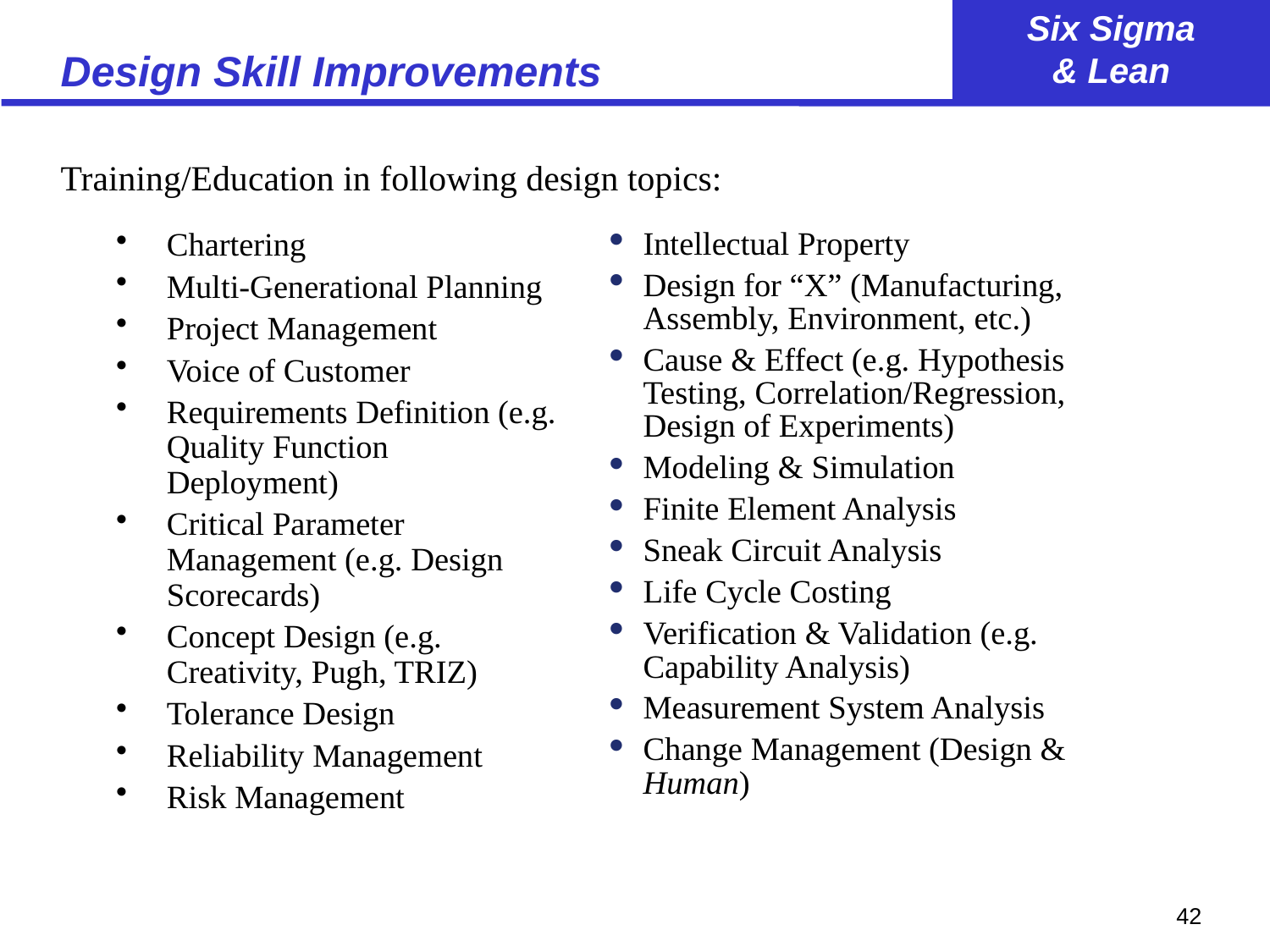

# Design Skill Improvements
Training/Education in following design topics:
Chartering
Multi-Generational Planning
Project Management
Voice of Customer
Requirements Definition (e.g. Quality Function Deployment)
Critical Parameter Management (e.g. Design Scorecards)
Concept Design (e.g. Creativity, Pugh, TRIZ)
Tolerance Design
Reliability Management
Risk Management
Intellectual Property
Design for “X” (Manufacturing, Assembly, Environment, etc.)
Cause & Effect (e.g. Hypothesis Testing, Correlation/Regression, Design of Experiments)
Modeling & Simulation
Finite Element Analysis
Sneak Circuit Analysis
Life Cycle Costing
Verification & Validation (e.g. Capability Analysis)
Measurement System Analysis
Change Management (Design & Human)